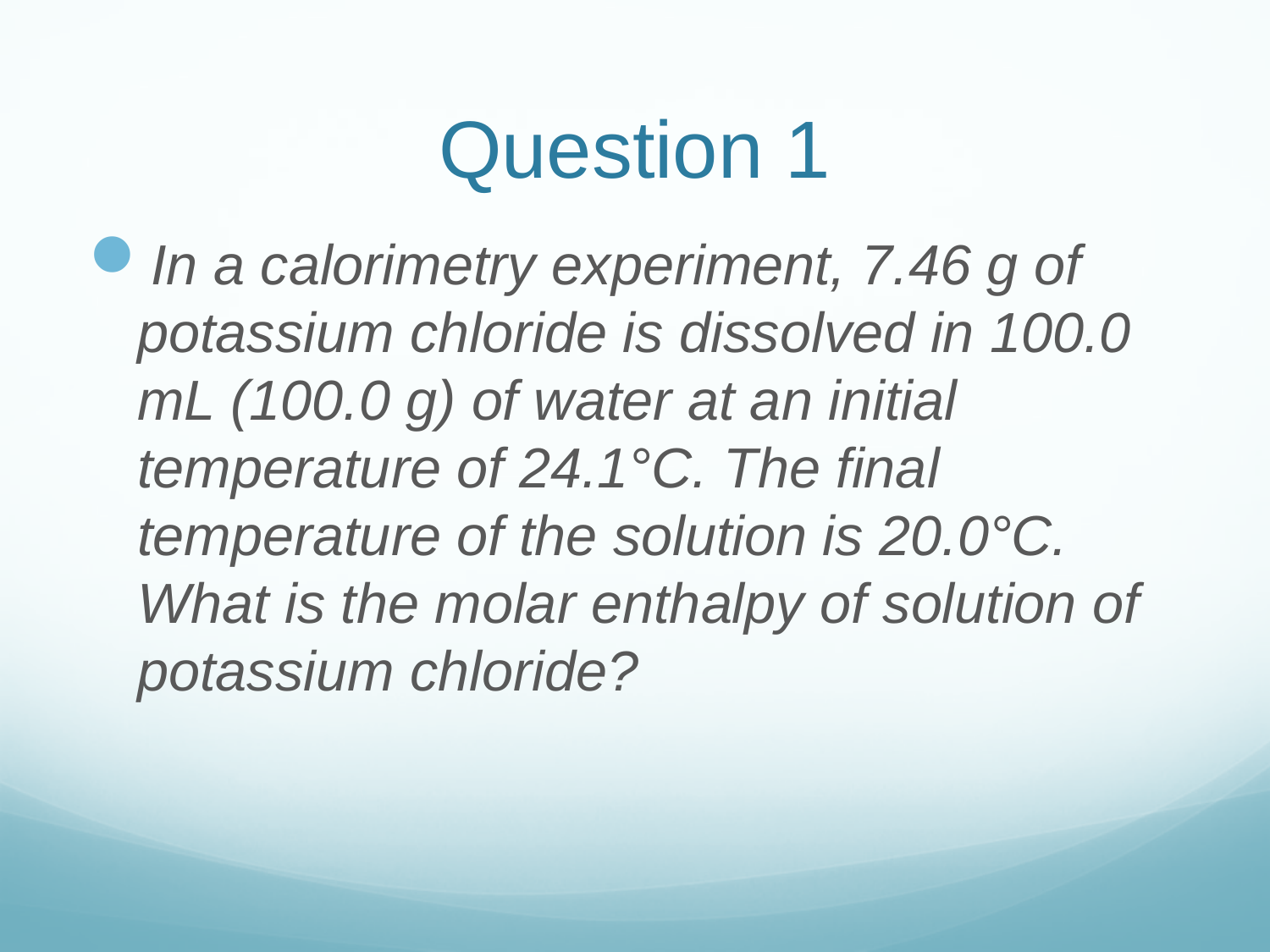

# Question 1
In a calorimetry experiment, 7.46 g of potassium chloride is dissolved in 100.0 mL (100.0 g) of water at an initial temperature of 24.1°C. The final temperature of the solution is 20.0°C. What is the molar enthalpy of solution of potassium chloride?